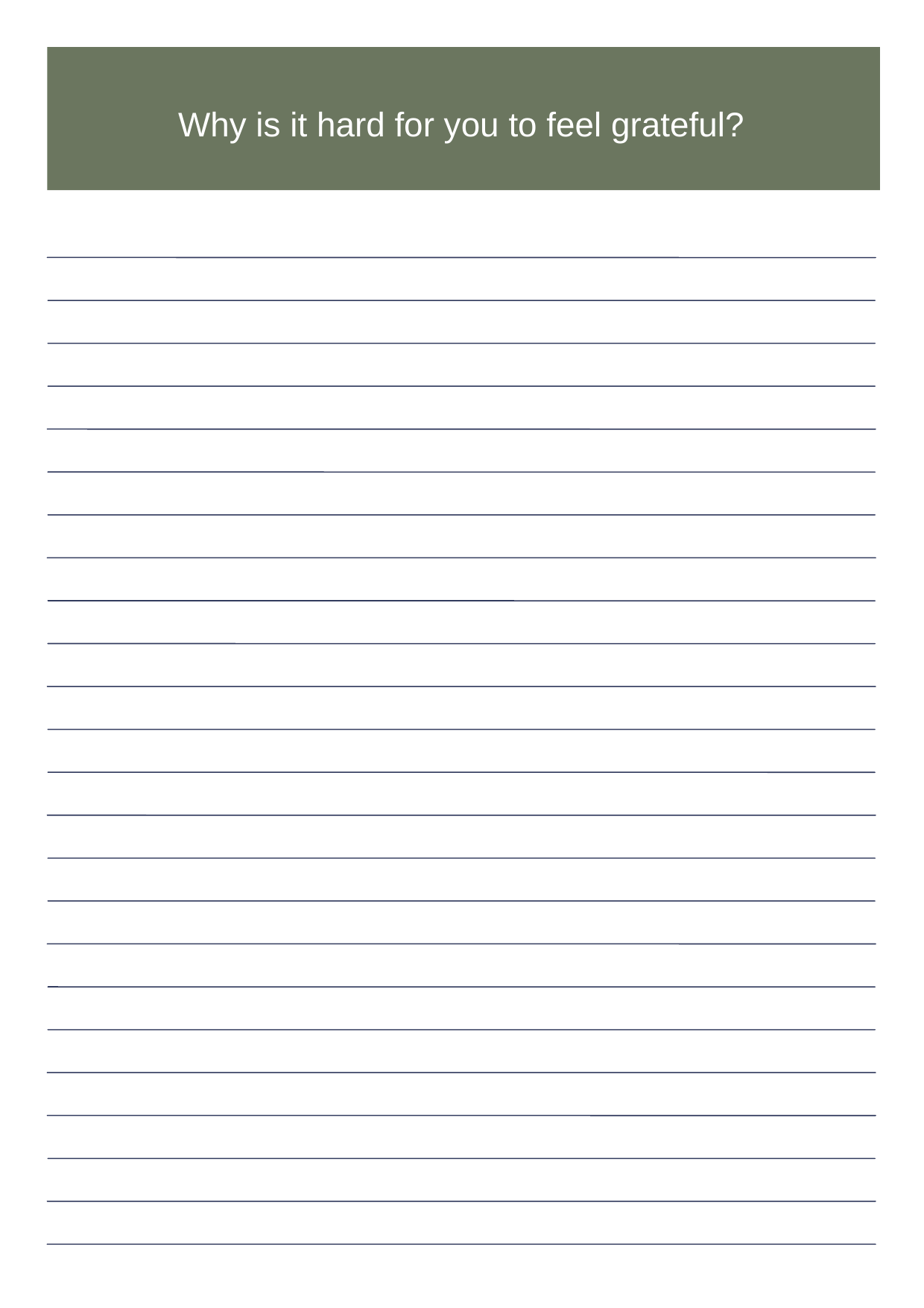

Why is it hard for you to feel grateful?